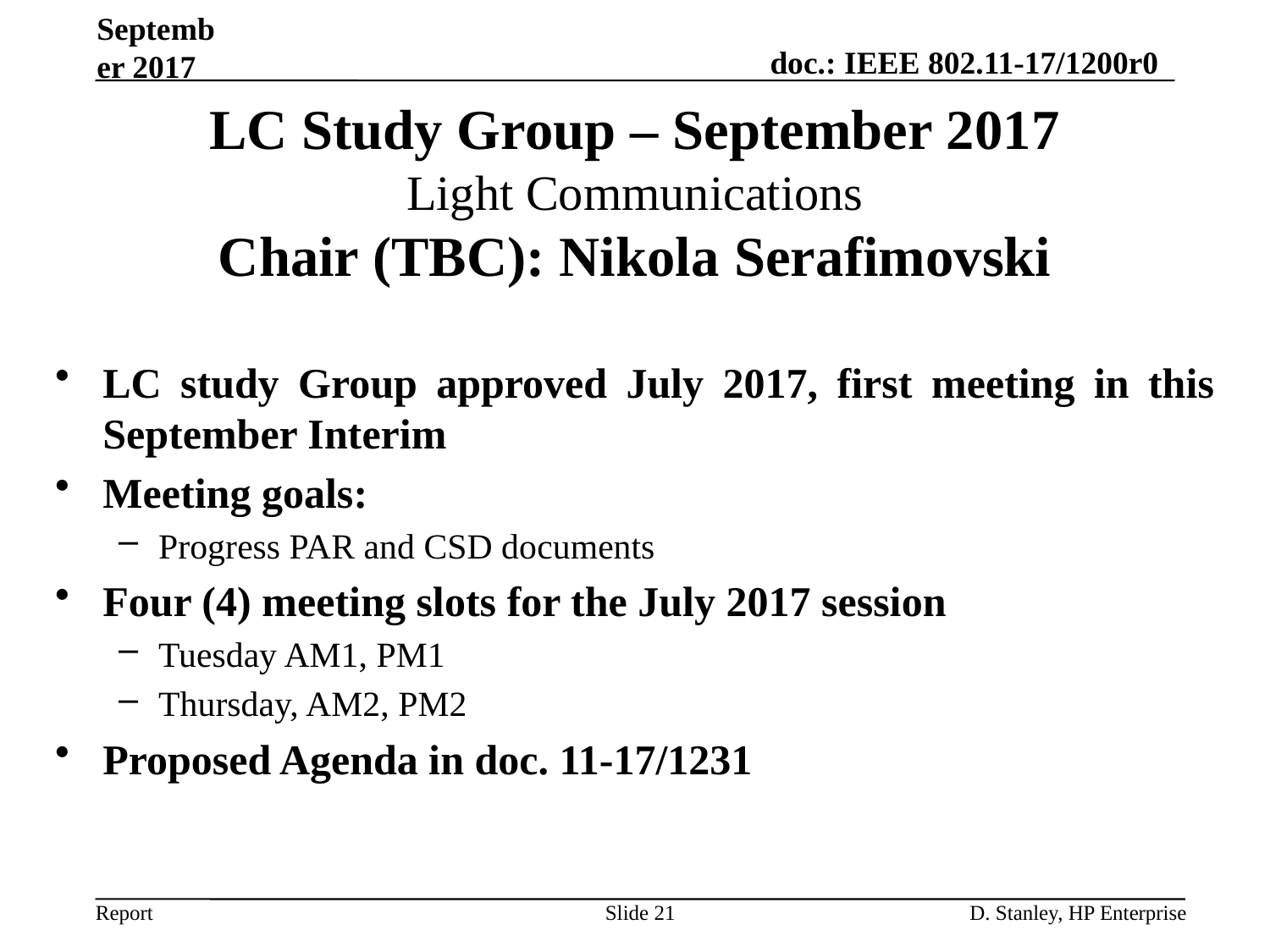

September 2017
# LC Study Group – September 2017 Light Communications Chair (TBC): Nikola Serafimovski
LC study Group approved July 2017, first meeting in this September Interim
Meeting goals:
Progress PAR and CSD documents
Four (4) meeting slots for the July 2017 session
Tuesday AM1, PM1
Thursday, AM2, PM2
Proposed Agenda in doc. 11-17/1231

Slide 21
D. Stanley, HP Enterprise